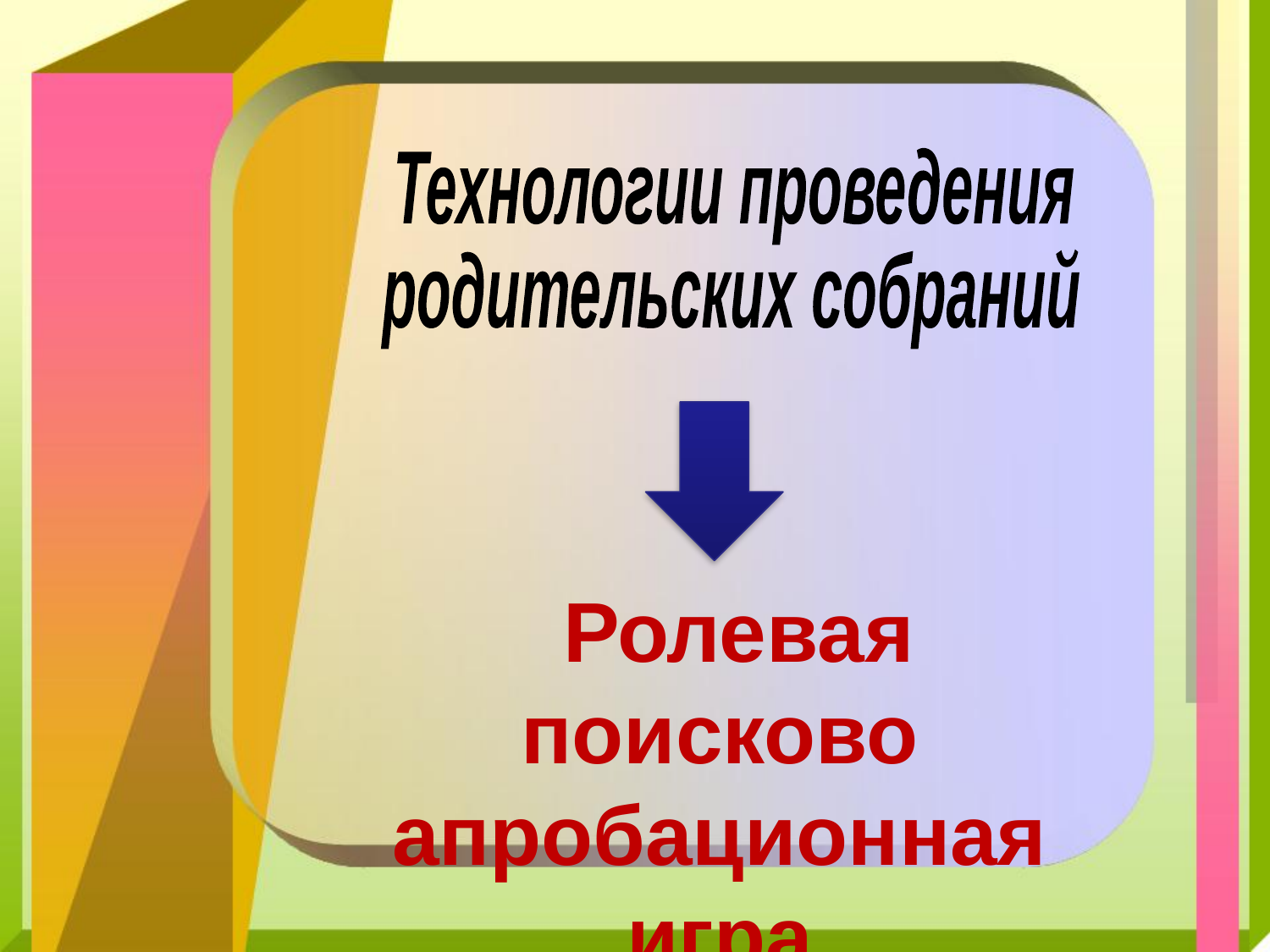

Технологии проведения
родительских собраний

Ролевая поисково апробационная игра